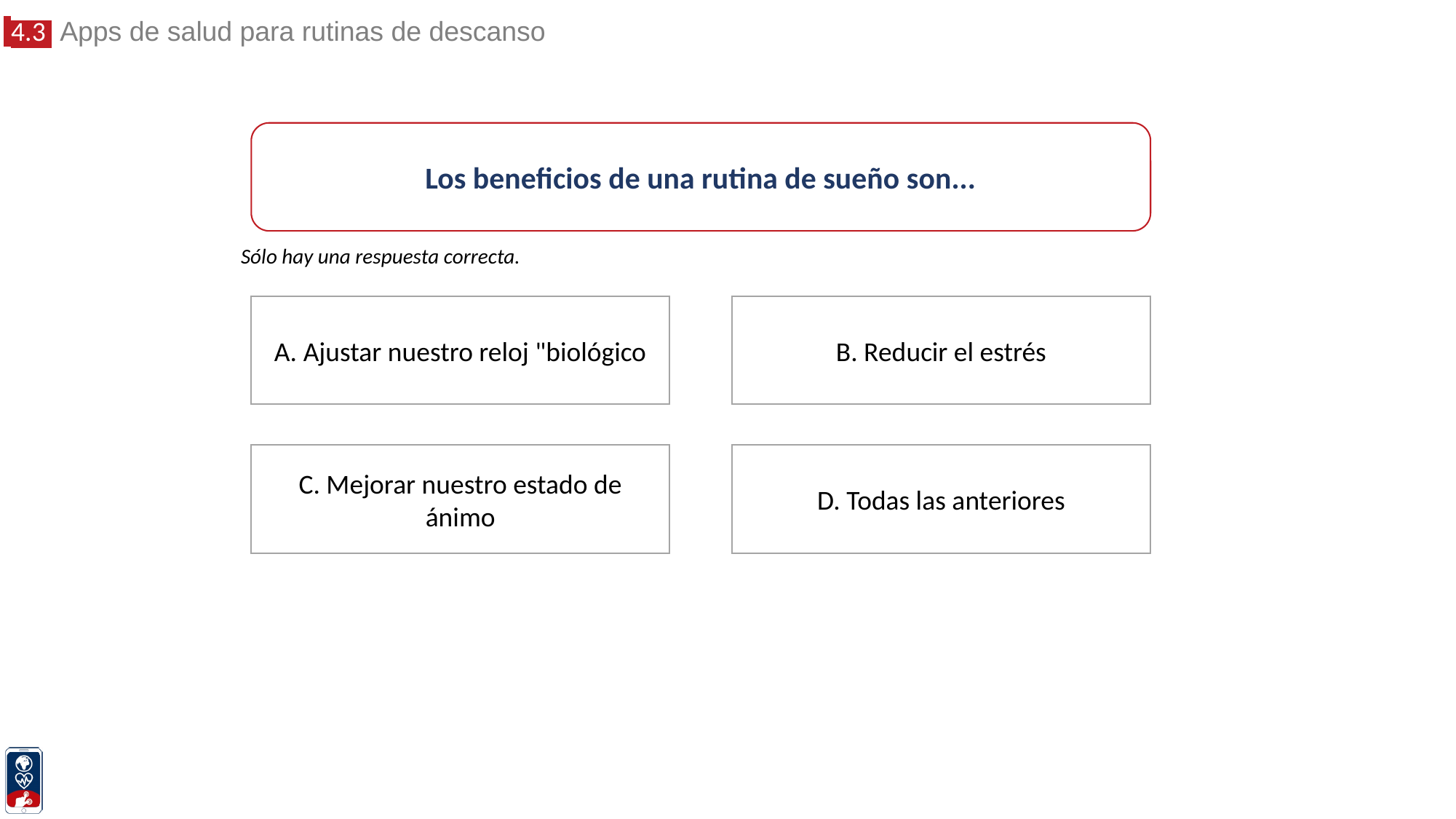

Los beneficios de una rutina de sueño son...
Sólo hay una respuesta correcta.
B. Reducir el estrés
A. Ajustar nuestro reloj "biológico
D. Todas las anteriores
C. Mejorar nuestro estado de ánimo